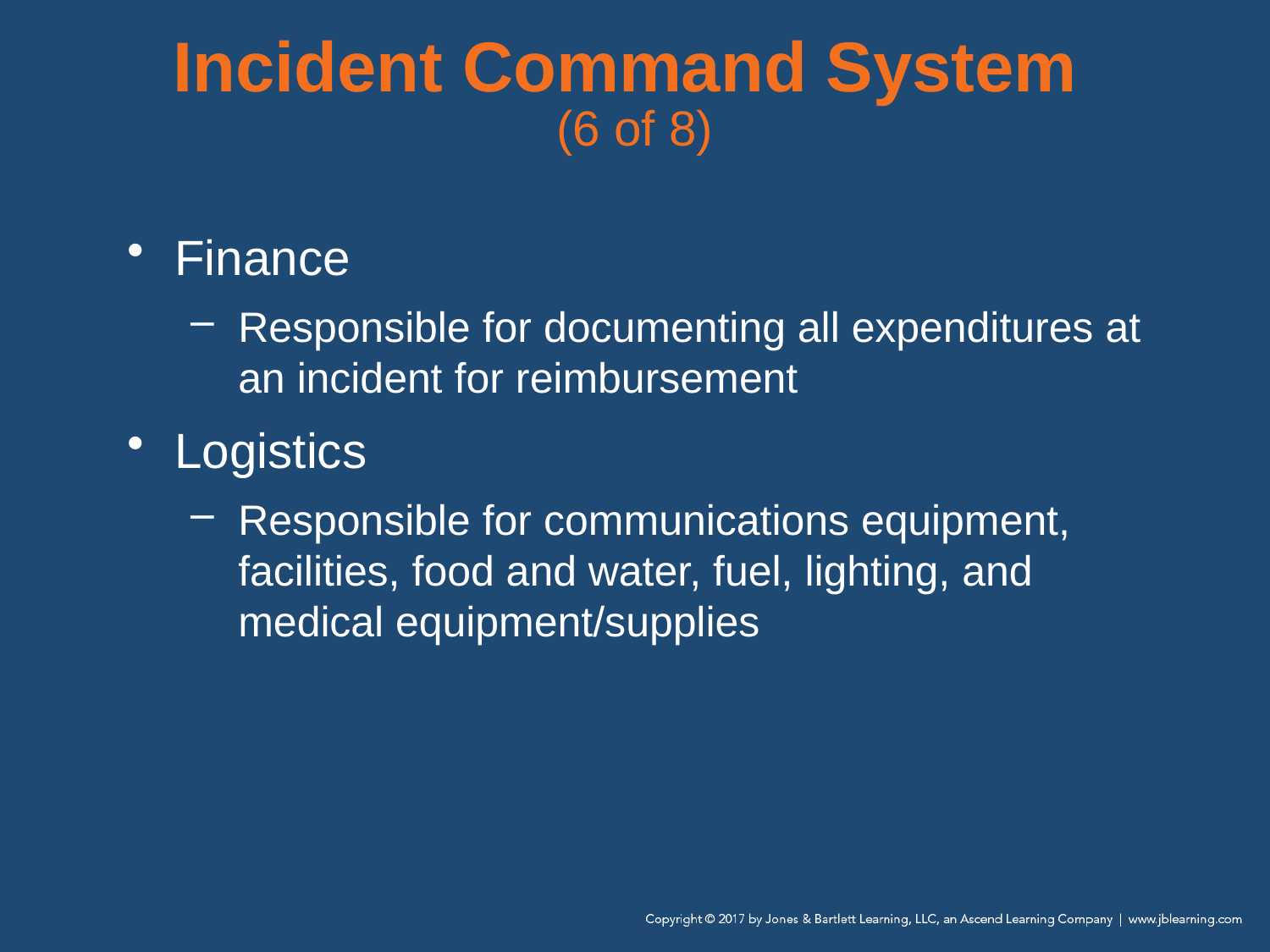

# Incident Command System (6 of 8)
Finance
Responsible for documenting all expenditures at an incident for reimbursement
Logistics
Responsible for communications equipment, facilities, food and water, fuel, lighting, and medical equipment/supplies